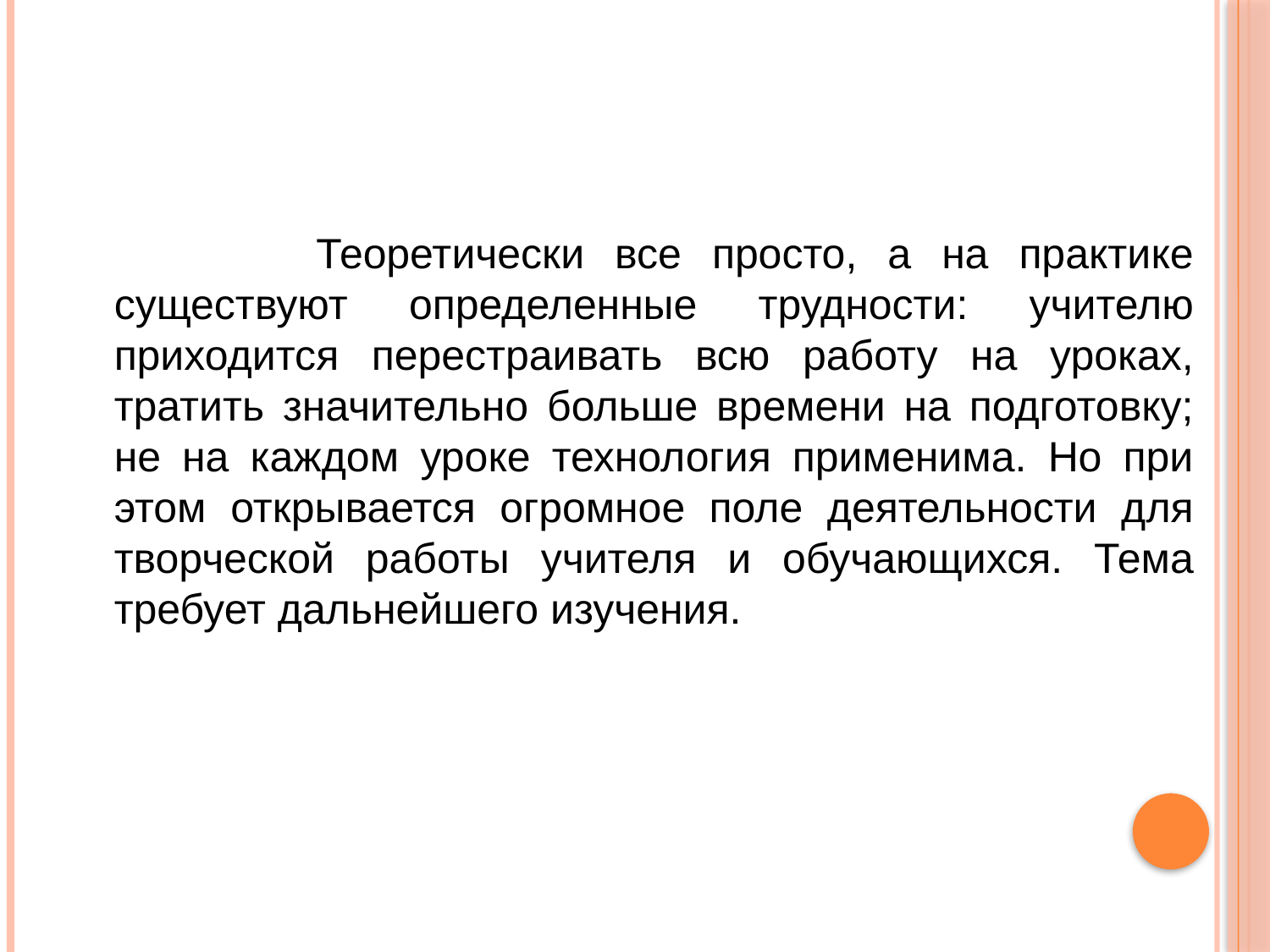

Теоретически все просто, а на практике существуют определенные трудности: учителю приходится перестраивать всю работу на уроках, тратить значительно больше времени на подготовку; не на каждом уроке технология применима. Но при этом открывается огромное поле деятельности для творческой работы учителя и обучающихся. Тема требует дальнейшего изучения.
#